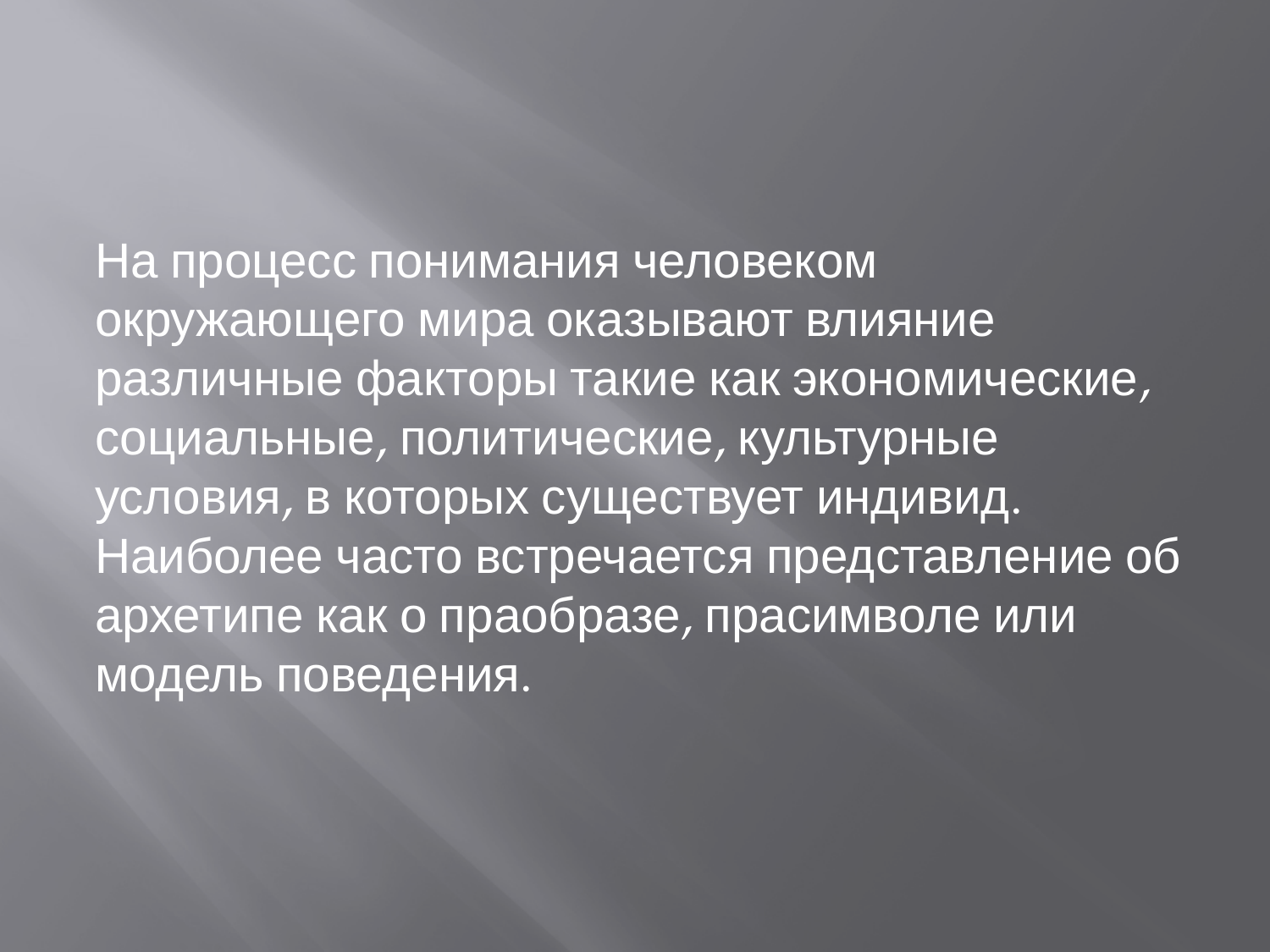

#
На процесс понимания человеком окружающего мира оказывают влияние различные факторы такие как экономические, социальные, политические, культурные условия, в которых существует индивид. Наиболее часто встречается представление об архетипе как о праобразе, прасимволе или модель поведения.